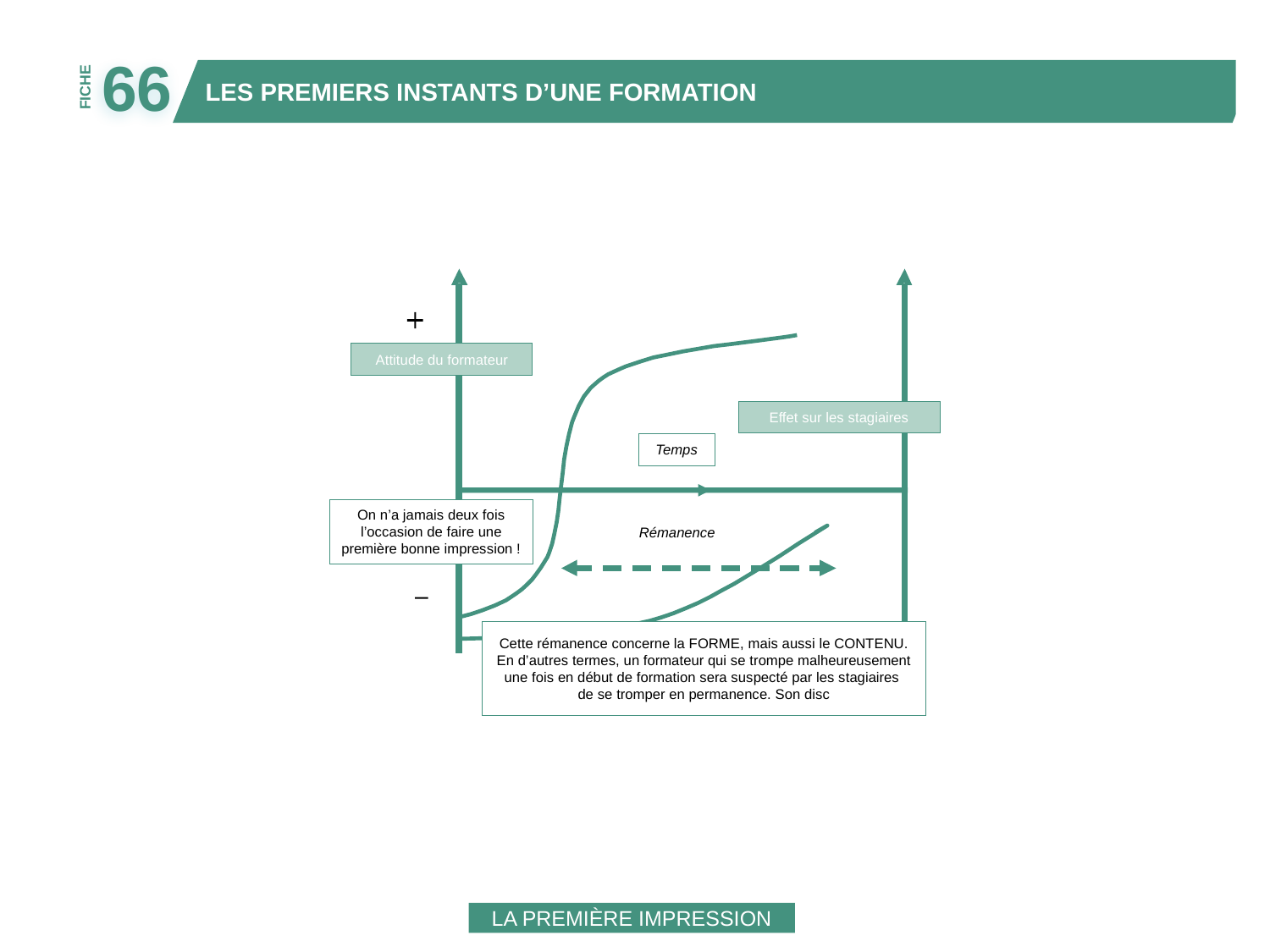

66

LES PREMIERS INSTANTS D’UNE FORMATION
FICHE

Attitude du formateur

Effet sur les stagiaires

Temps

On n’a jamais deux fois
l’occasion de faire une
première bonne impression !
Rémanence

Cette rémanence concerne la FORME, mais aussi le CONTENU.
En d’autres termes, un formateur qui se trompe malheureusement
une fois en début de formation sera suspecté par les stagiaires
de se tromper en permanence. Son disc
LA PREMIÈRE IMPRESSION